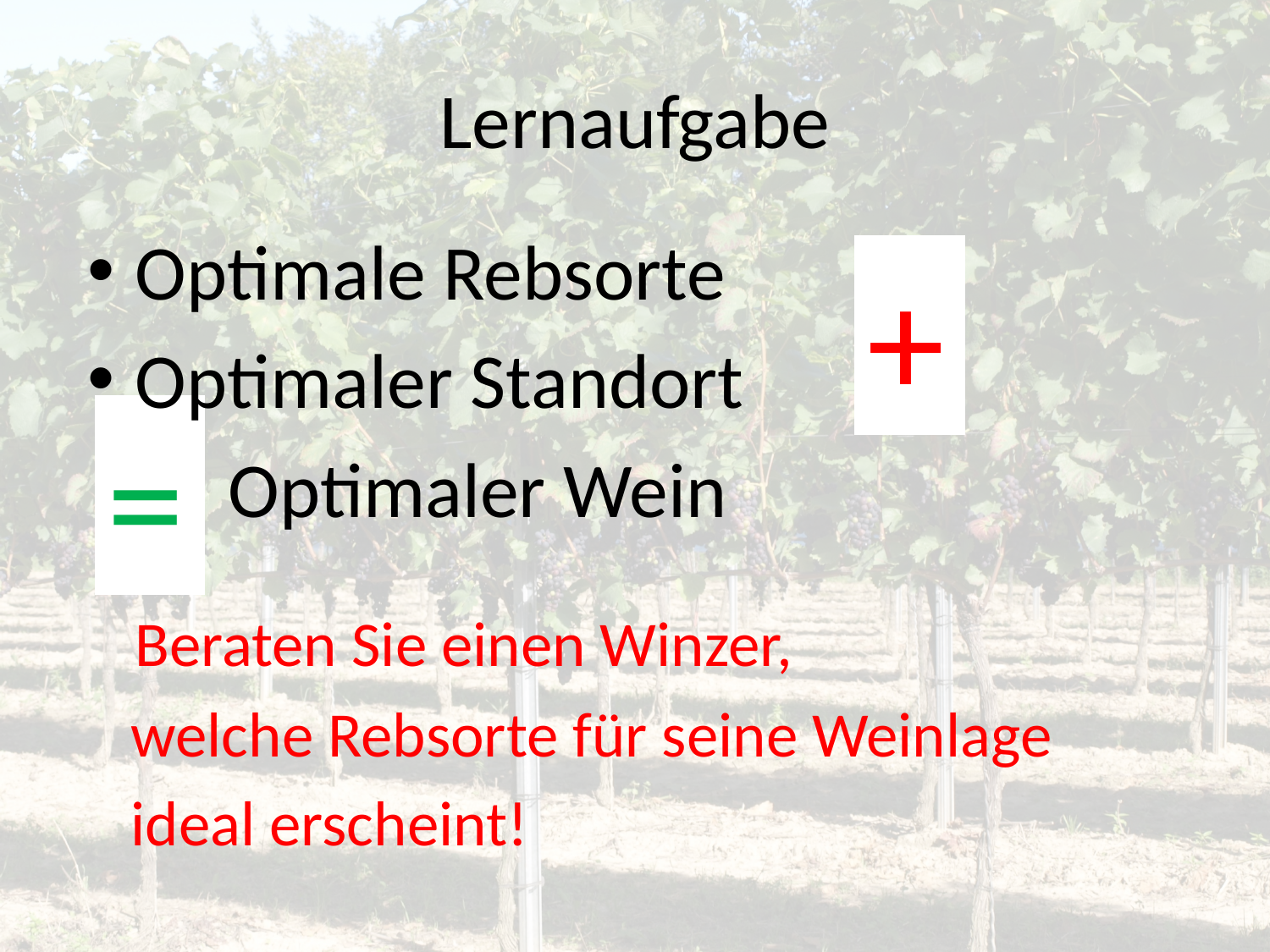

# Lernaufgabe
Optimale Rebsorte
Optimaler Standort
        Optimaler Wein

   Beraten Sie einen Winzer,
   welche Rebsorte für seine Weinlage
   ideal erscheint!

+
=